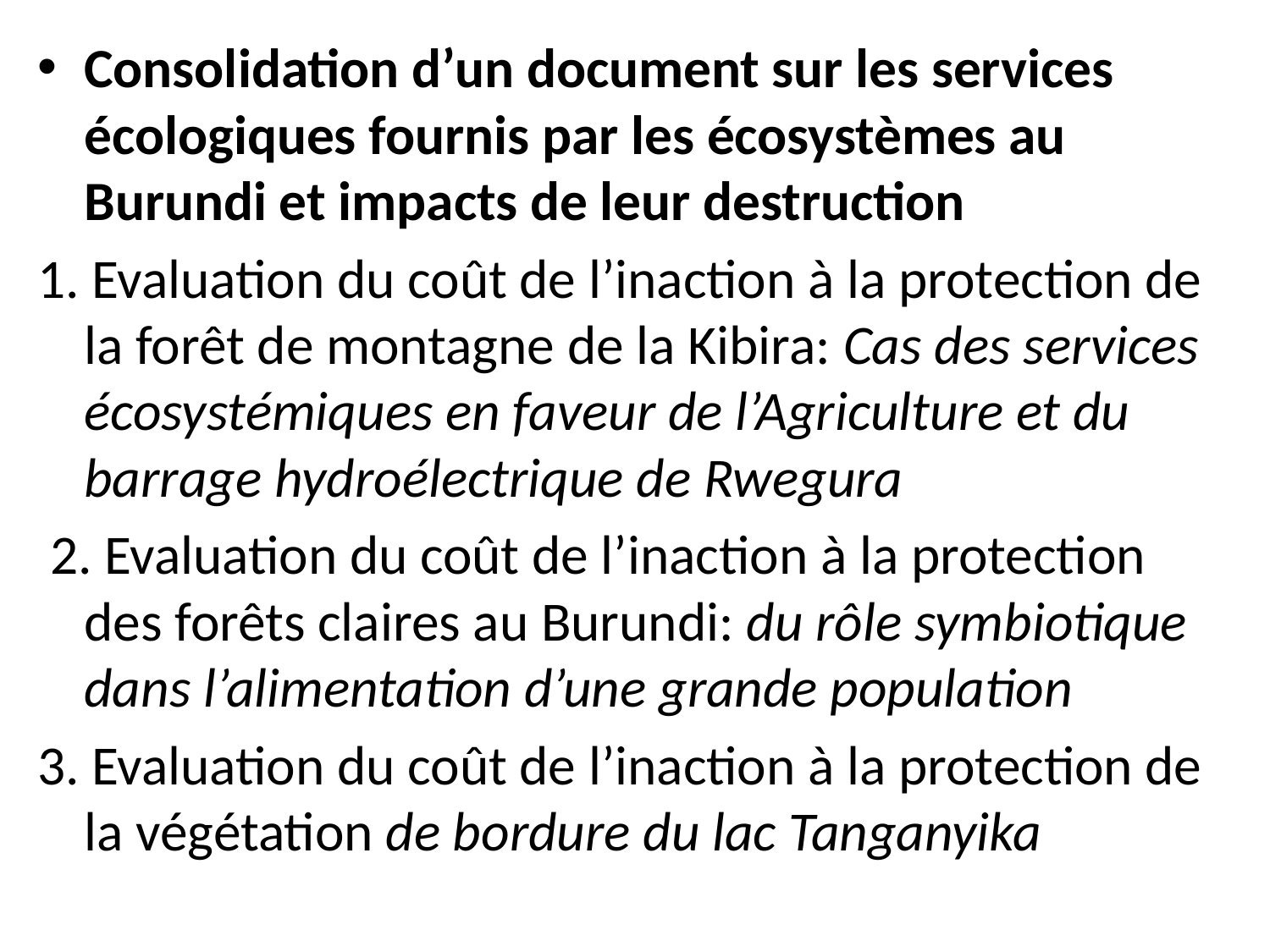

Consolidation d’un document sur les services écologiques fournis par les écosystèmes au Burundi et impacts de leur destruction
1. Evaluation du coût de l’inaction à la protection de la forêt de montagne de la Kibira: Cas des services écosystémiques en faveur de l’Agriculture et du barrage hydroélectrique de Rwegura
 2. Evaluation du coût de l’inaction à la protection des forêts claires au Burundi: du rôle symbiotique dans l’alimentation d’une grande population
3. Evaluation du coût de l’inaction à la protection de la végétation de bordure du lac Tanganyika